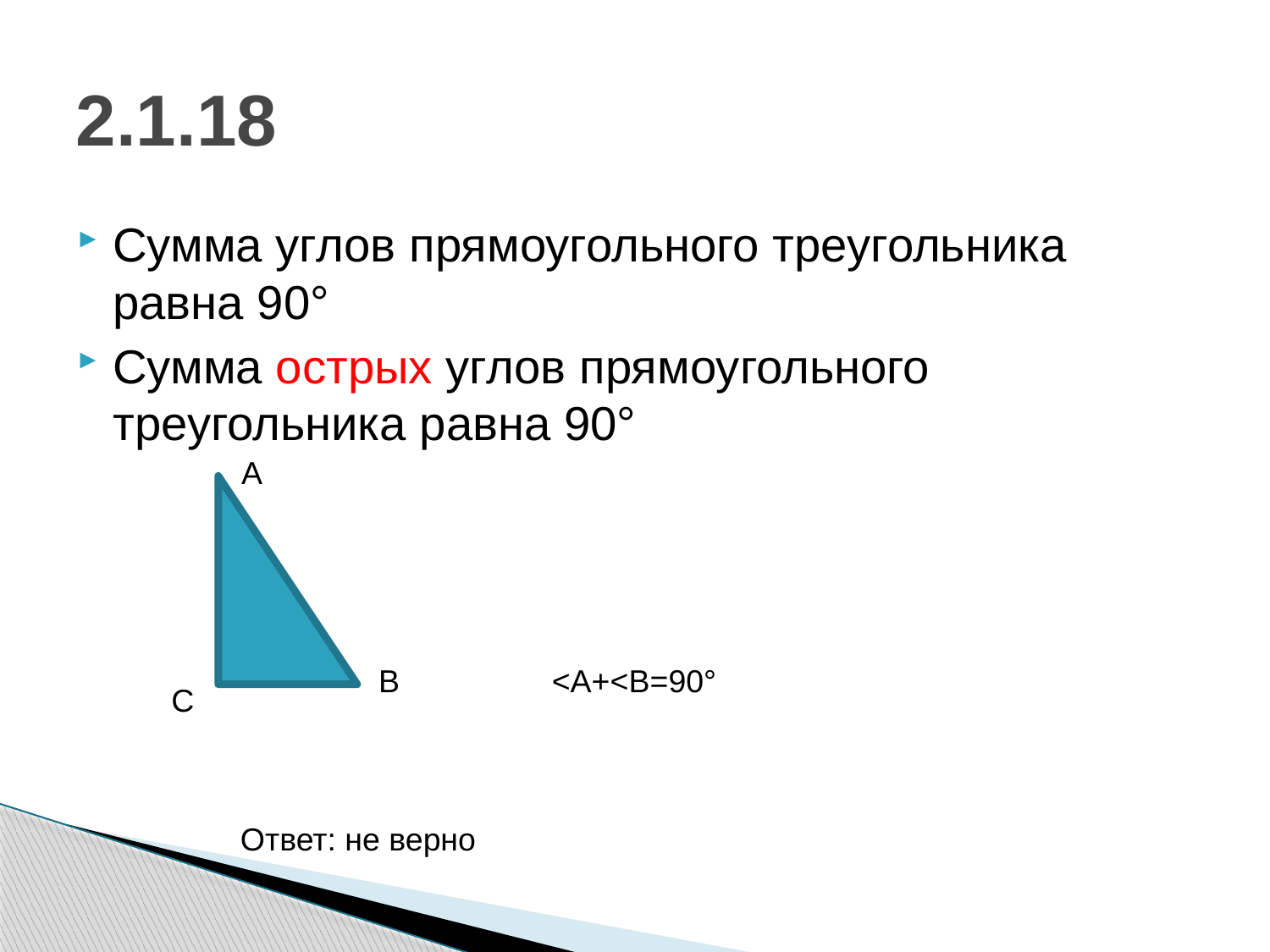

# 2.1.18
Сумма углов прямоугольного треугольника равна 90°
Сумма острых углов прямоугольного треугольника равна 90°
А

В
<A+<B=90°
С
Ответ: не верно